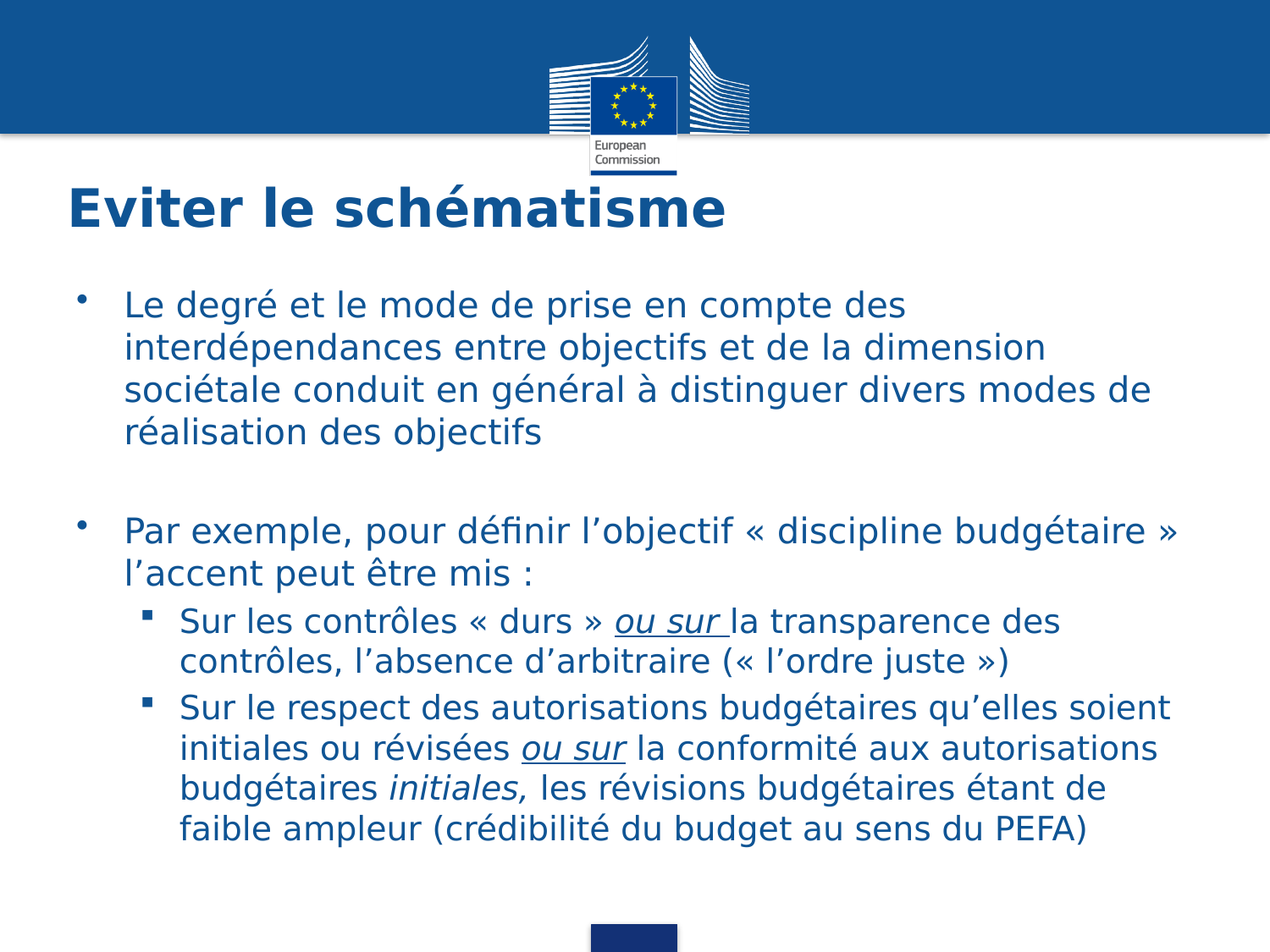

# Eviter le schématisme
Le degré et le mode de prise en compte des interdépendances entre objectifs et de la dimension sociétale conduit en général à distinguer divers modes de réalisation des objectifs

Par exemple, pour définir l’objectif « discipline budgétaire » l’accent peut être mis :
Sur les contrôles « durs » ou sur la transparence des contrôles, l’absence d’arbitraire (« l’ordre juste »)
Sur le respect des autorisations budgétaires qu’elles soient initiales ou révisées ou sur la conformité aux autorisations budgétaires initiales, les révisions budgétaires étant de faible ampleur (crédibilité du budget au sens du PEFA)